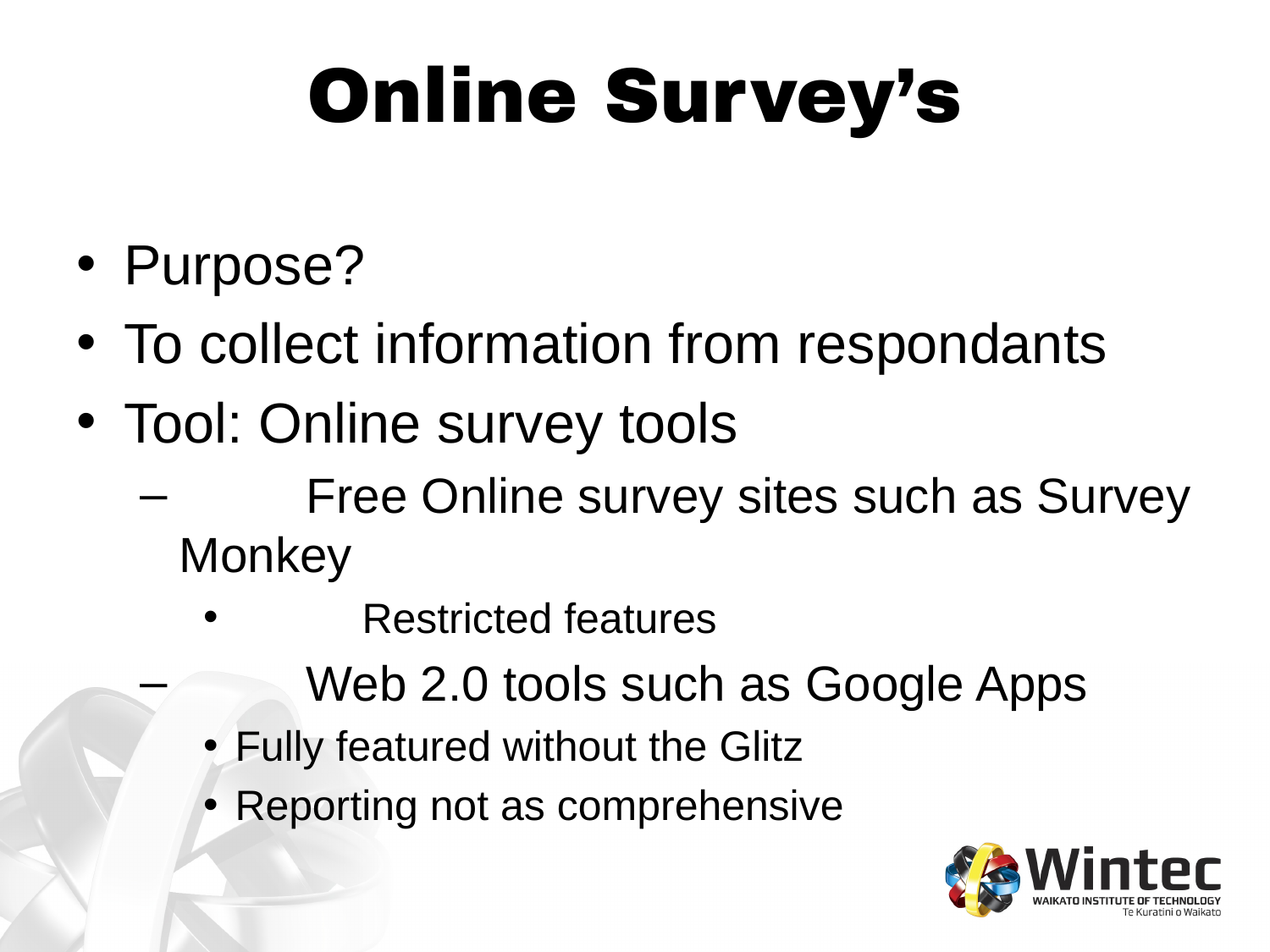

# Online Survey’s
Purpose?
To collect information from respondants
Tool: Online survey tools
	Free Online survey sites such as Survey Monkey
	Restricted features
	Web 2.0 tools such as Google Apps
Fully featured without the Glitz
Reporting not as comprehensive